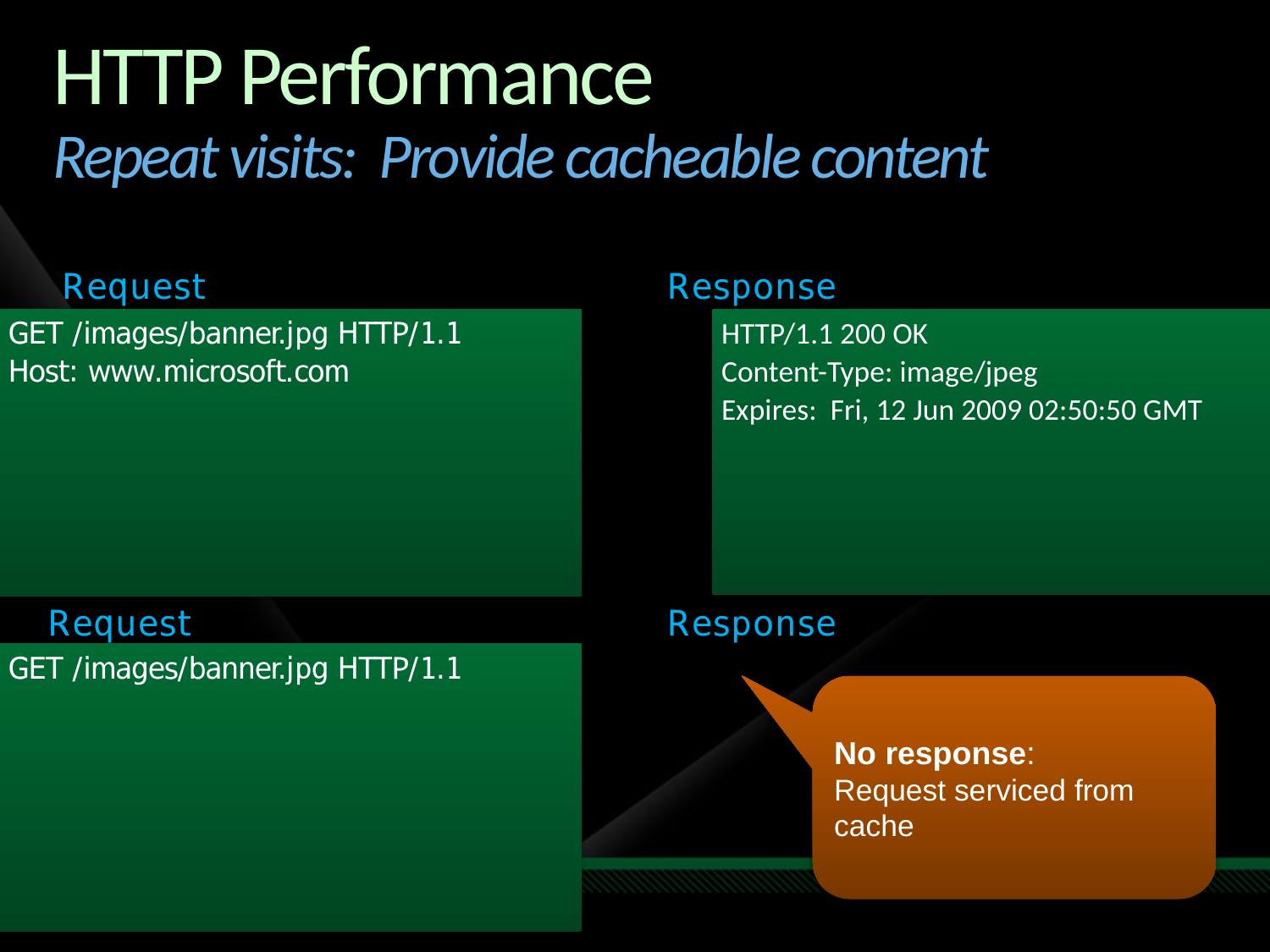

# HTTP Performance Repeat visits:  Provide cacheable content
Request
Response
GET /images/banner.jpg HTTP/1.1
Host: www.microsoft.com
HTTP/1.1 200 OK
Content-Type: image/jpeg
Expires:  Fri, 12 Jun 2009 02:50:50 GMT
Request
Response
GET /images/banner.jpg HTTP/1.1
No response:
Request serviced from cache